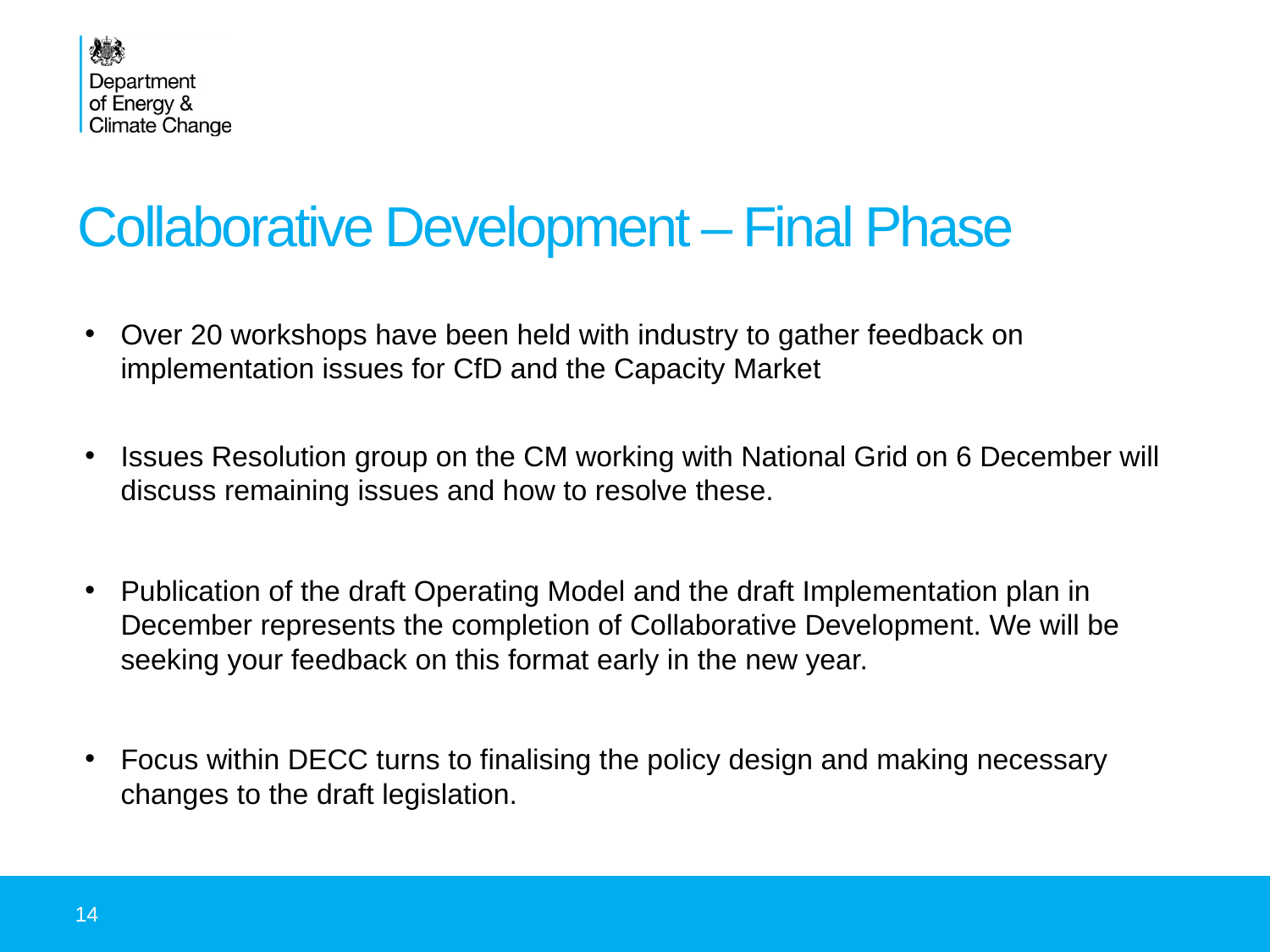

# Collaborative Development – Final Phase
Over 20 workshops have been held with industry to gather feedback on implementation issues for CfD and the Capacity Market

Issues Resolution group on the CM working with National Grid on 6 December will discuss remaining issues and how to resolve these.

Publication of the draft Operating Model and the draft Implementation plan in December represents the completion of Collaborative Development. We will be seeking your feedback on this format early in the new year.

Focus within DECC turns to finalising the policy design and making necessary changes to the draft legislation.
14
Collaborative Development Implementation Steering Group: Next steps for engagement